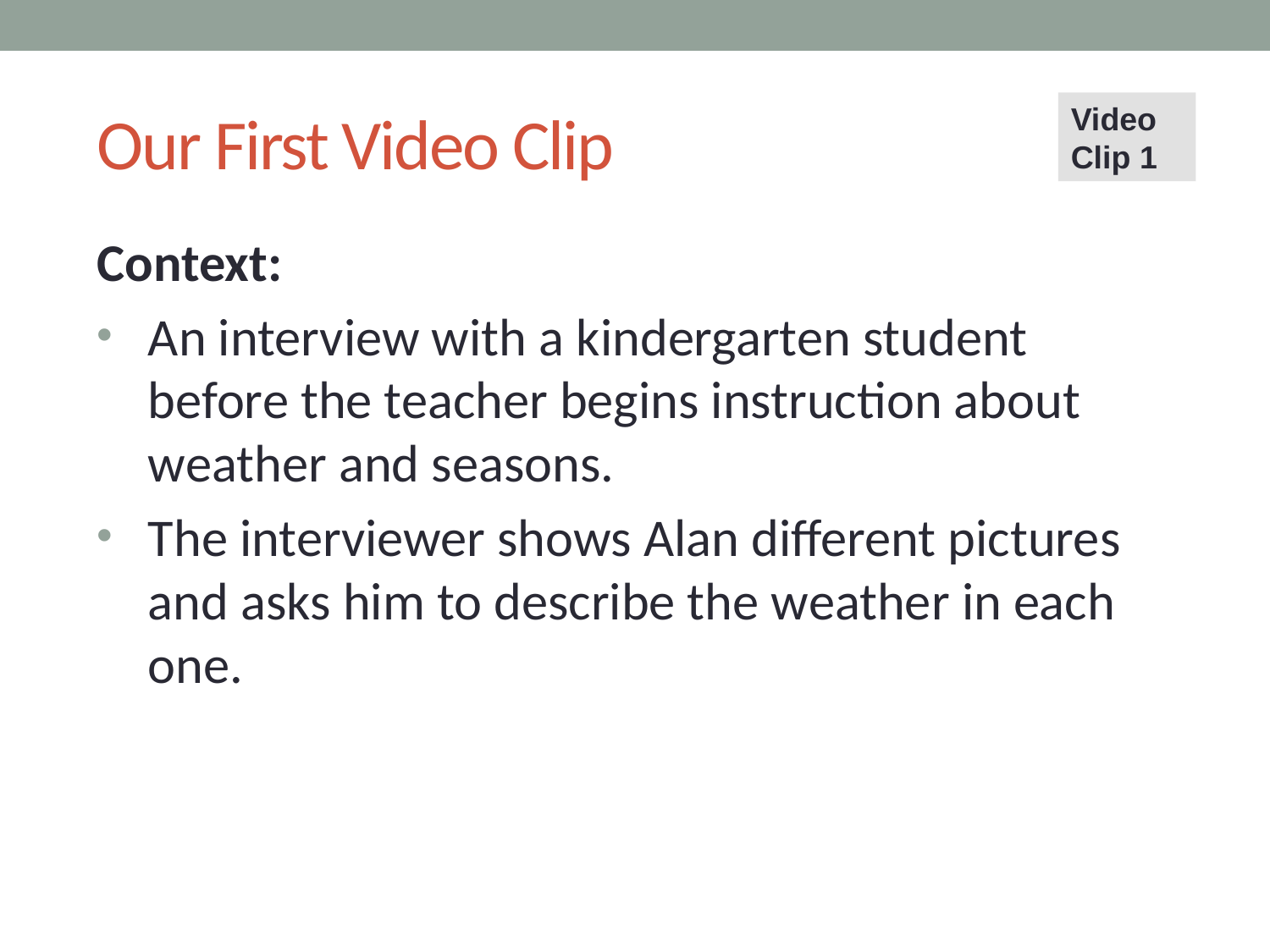

# Our First Video Clip
Video Clip 1
Context:
An interview with a kindergarten student before the teacher begins instruction about weather and seasons.
The interviewer shows Alan different pictures and asks him to describe the weather in each one.